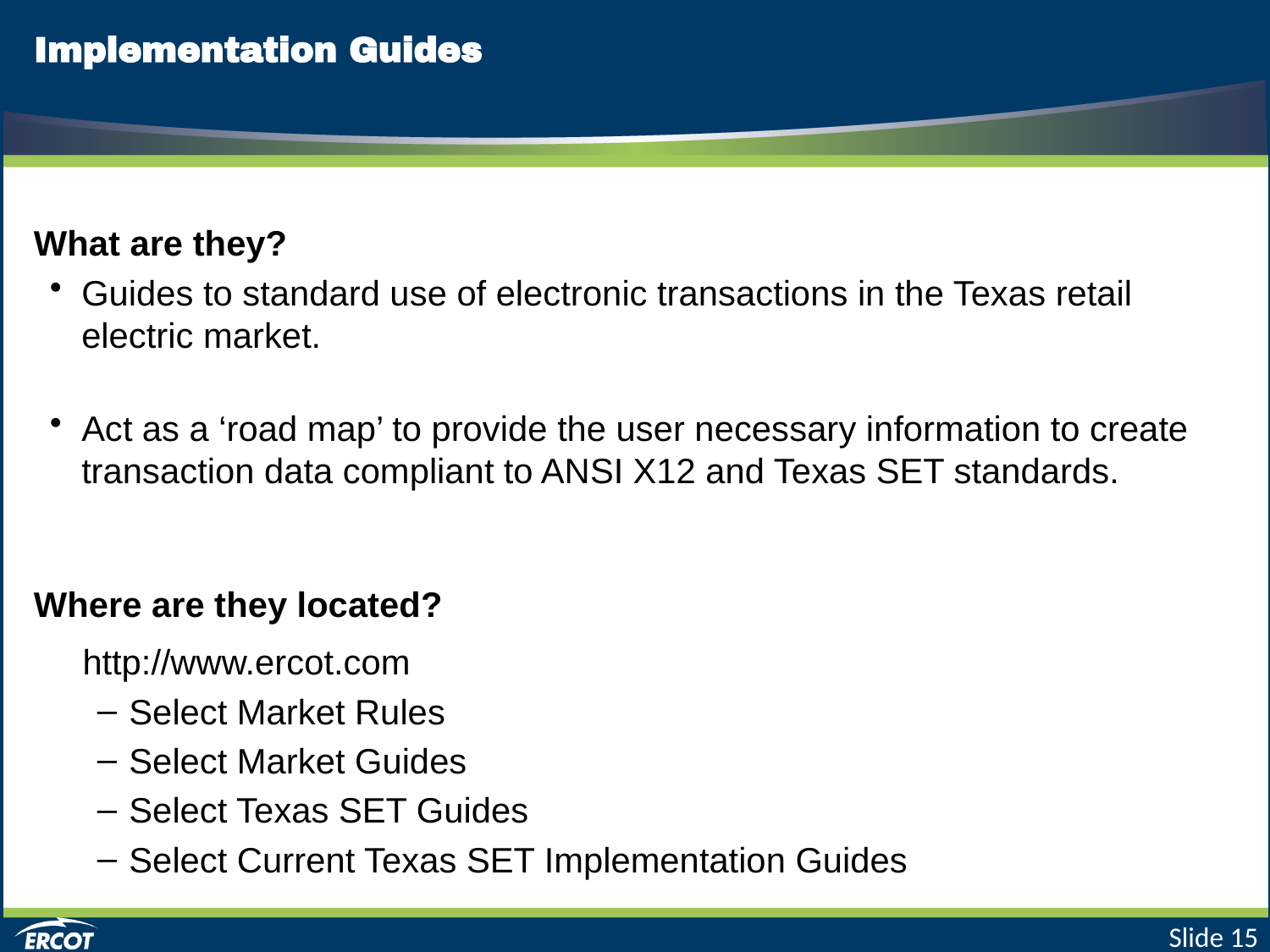

# Implementation Guides
What are they?
Guides to standard use of electronic transactions in the Texas retail electric market.

Act as a ‘road map’ to provide the user necessary information to create transaction data compliant to ANSI X12 and Texas SET standards.

Where are they located?
     http://www.ercot.com
Select Market Rules
Select Market Guides
Select Texas SET Guides
Select Current Texas SET Implementation Guides